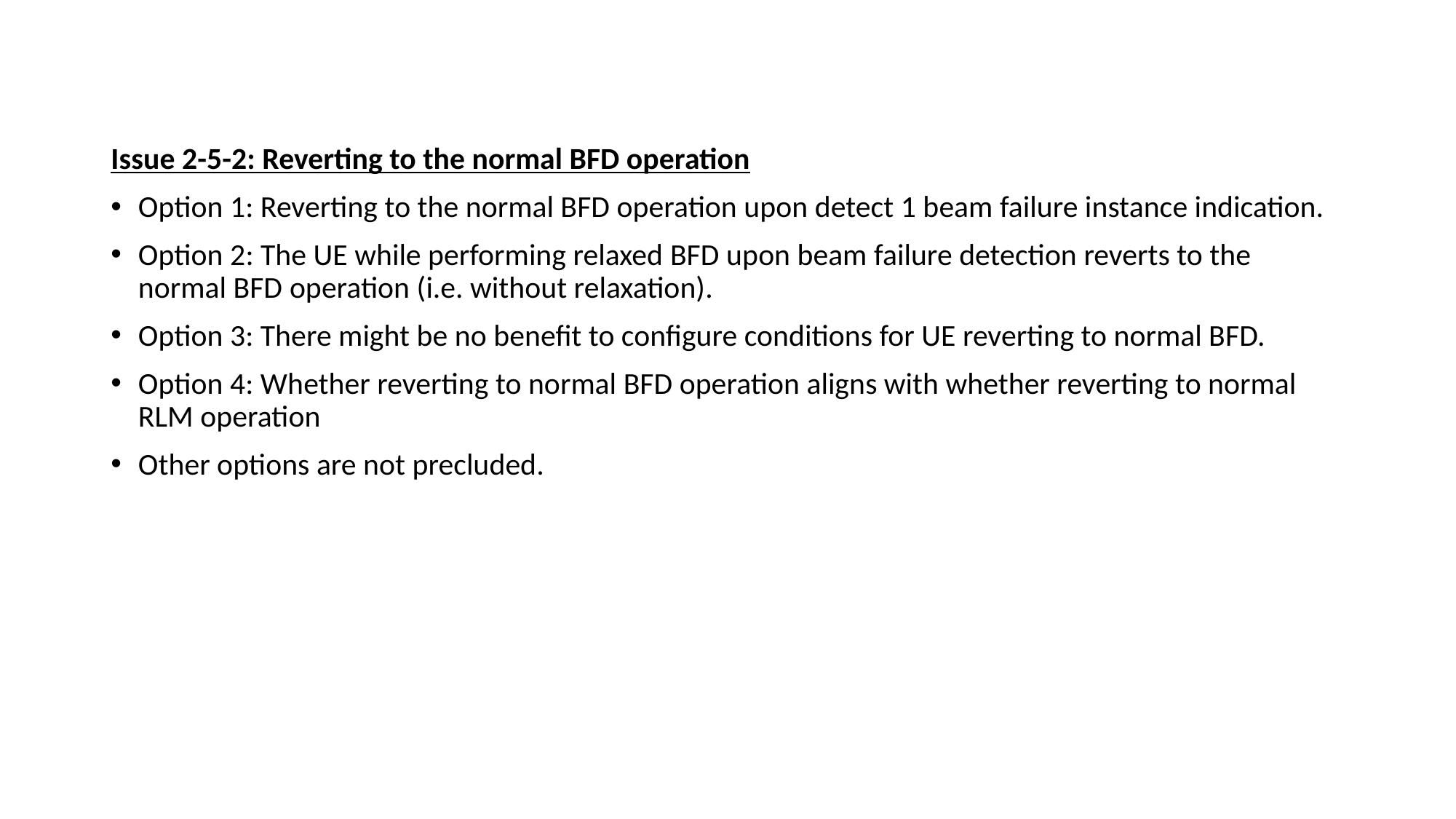

#
Issue 2-5-2: Reverting to the normal BFD operation
Option 1: Reverting to the normal BFD operation upon detect 1 beam failure instance indication.
Option 2: The UE while performing relaxed BFD upon beam failure detection reverts to the normal BFD operation (i.e. without relaxation).
Option 3: There might be no benefit to configure conditions for UE reverting to normal BFD.
Option 4: Whether reverting to normal BFD operation aligns with whether reverting to normal RLM operation
Other options are not precluded.